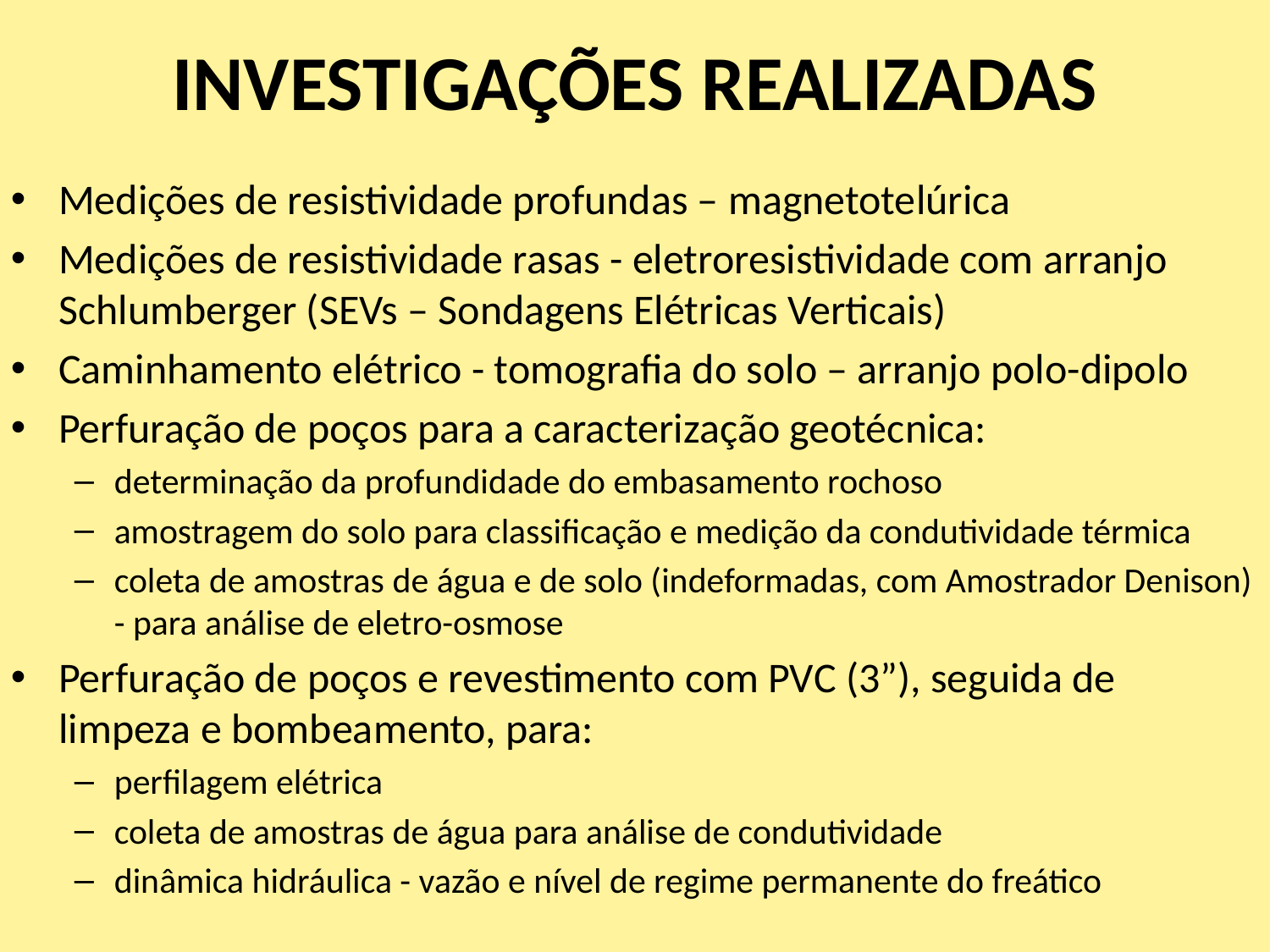

# INVESTIGAÇÕES REALIZADAS
Medições de resistividade profundas – magnetotelúrica
Medições de resistividade rasas - eletroresistividade com arranjo Schlumberger (SEVs – Sondagens Elétricas Verticais)
Caminhamento elétrico - tomografia do solo – arranjo polo-dipolo
Perfuração de poços para a caracterização geotécnica:
determinação da profundidade do embasamento rochoso
amostragem do solo para classificação e medição da condutividade térmica
coleta de amostras de água e de solo (indeformadas, com Amostrador Denison) - para análise de eletro-osmose
Perfuração de poços e revestimento com PVC (3”), seguida de limpeza e bombeamento, para:
perfilagem elétrica
coleta de amostras de água para análise de condutividade
dinâmica hidráulica - vazão e nível de regime permanente do freático